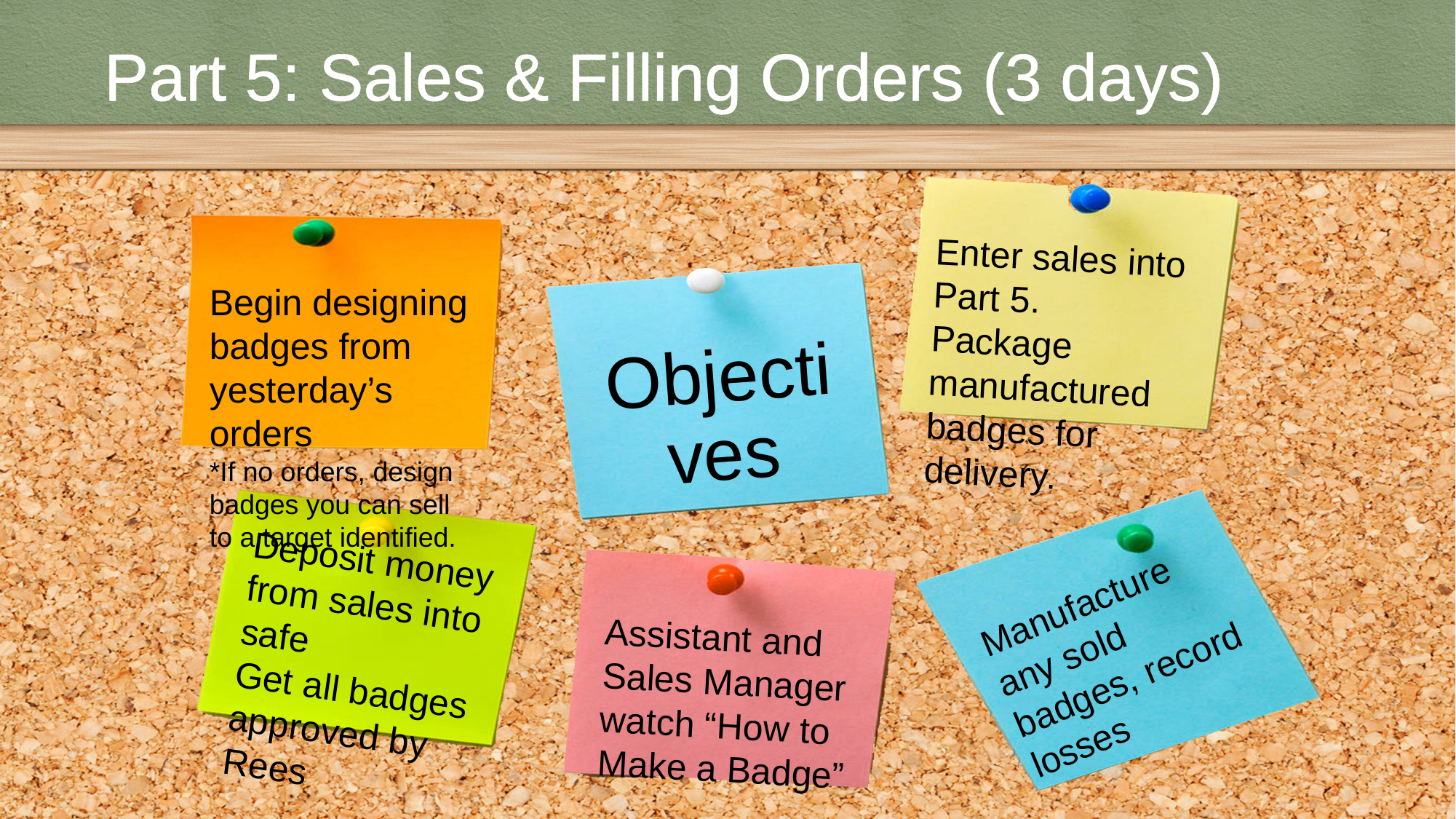

# Part 5: Sales & Filling Orders (3 days)
Enter sales into Part 5.
Package manufactured badges for delivery.
Begin designing badges from yesterday’s orders
*If no orders, design badges you can sell to a target identified.
Objectives
Deposit money from sales into safe
Get all badges approved by Rees
Manufacture any sold badges, record losses

Assistant and Sales Manager watch “How to Make a Badge”